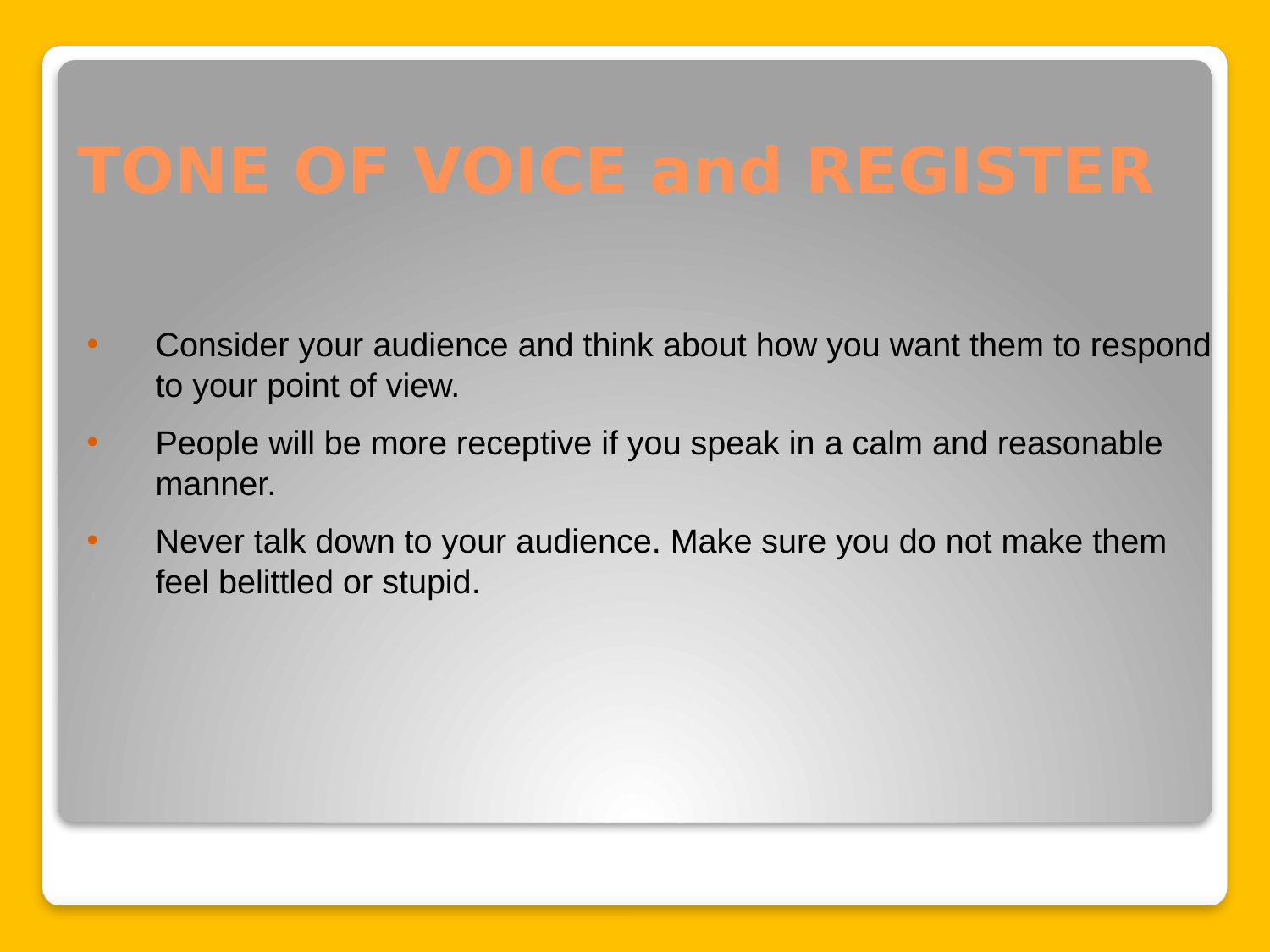

# TONE OF VOICE and REGISTER
Consider your audience and think about how you want them to respond to your point of view.
People will be more receptive if you speak in a calm and reasonable manner.
Never talk down to your audience. Make sure you do not make them feel belittled or stupid.